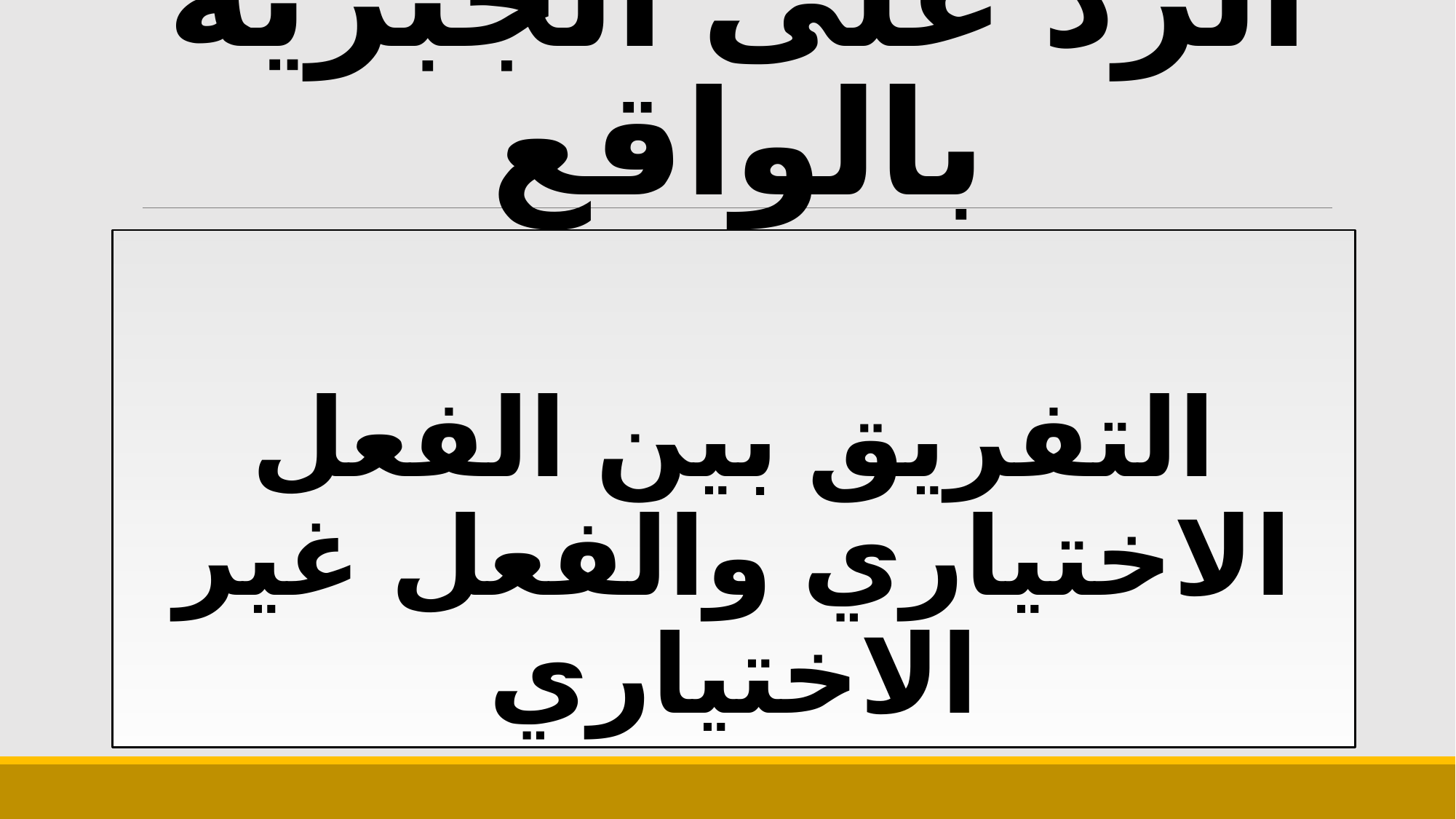

# الرد على الجبرية بالواقع

التفريق بين الفعل الاختياري والفعل غير الاختياري